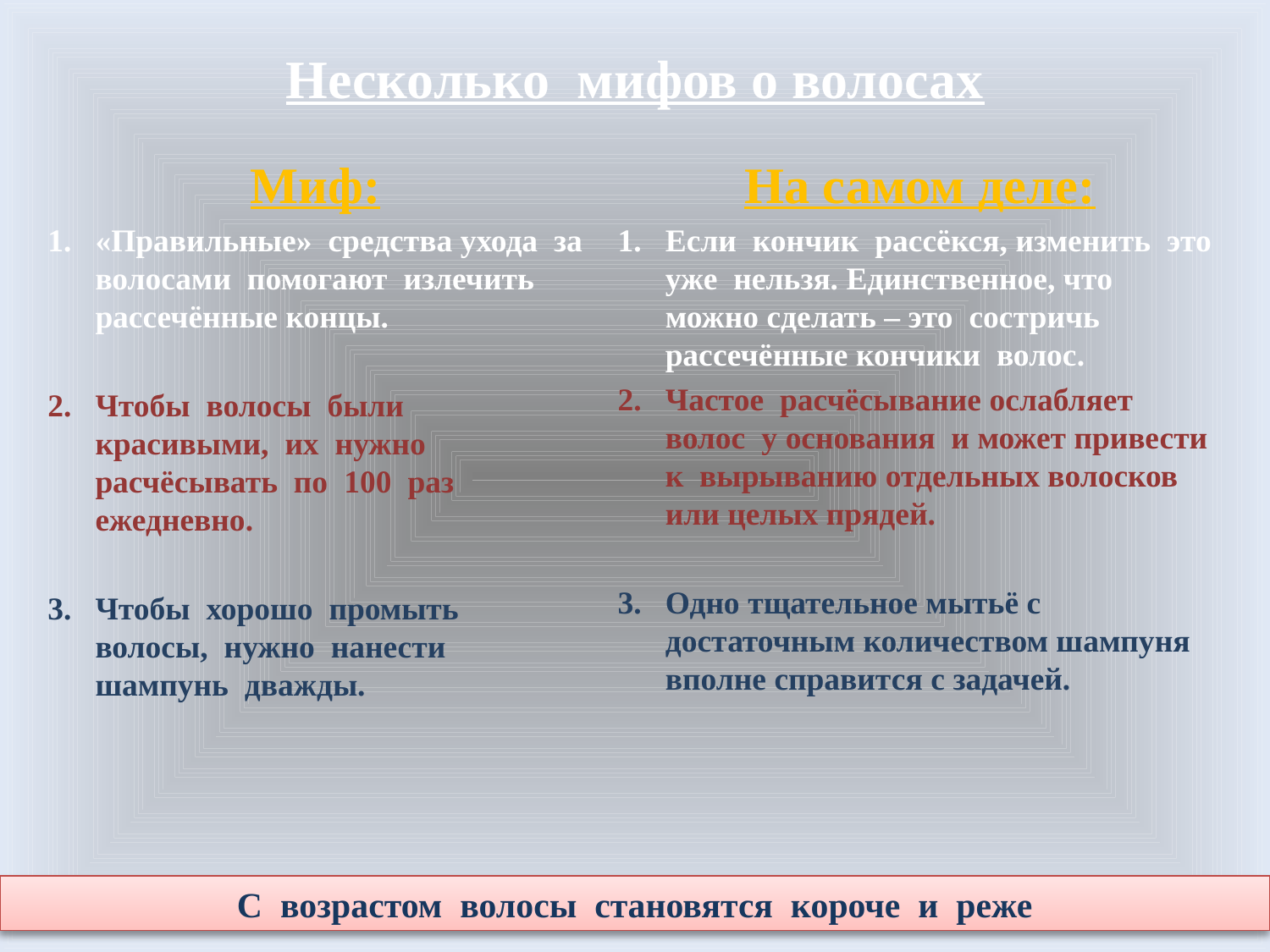

# Несколько  мифов о волосах
Миф:
«Правильные»  средства ухода  за волосами  помогают  излечить  рассечённые концы.

Чтобы  волосы  были красивыми,  их  нужно  расчёсывать  по  100  раз  ежедневно.

Чтобы  хорошо  промыть  волосы,  нужно  нанести  шампунь  дважды.
На самом деле:
Если  кончик  рассёкся, изменить  это уже  нельзя. Единственное, что  можно сделать – это  состричь  рассечённые кончики  волос.
Частое  расчёсывание ослабляет  волос  у основания  и может привести к  вырыванию отдельных волосков или целых прядей.

Одно тщательное мытьё с достаточным количеством шампуня вполне справится с задачей.
С  возрастом  волосы  становятся  короче  и  реже